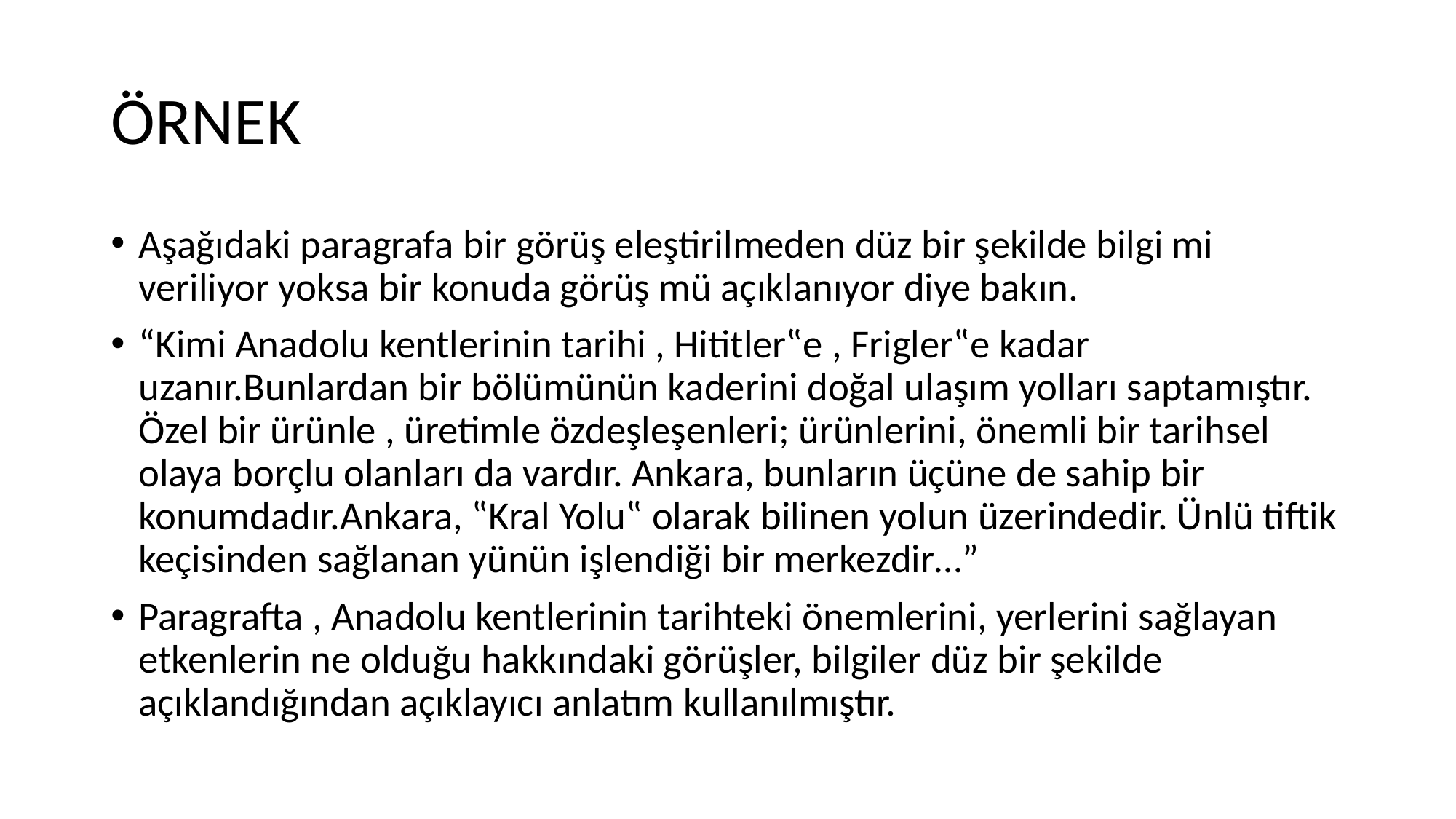

# ÖRNEK
Aşağıdaki paragrafa bir görüş eleştirilmeden düz bir şekilde bilgi mi veriliyor yoksa bir konuda görüş mü açıklanıyor diye bakın.
“Kimi Anadolu kentlerinin tarihi , Hititler‟e , Frigler‟e kadar uzanır.Bunlardan bir bölümünün kaderini doğal ulaşım yolları saptamıştır. Özel bir ürünle , üretimle özdeşleşenleri; ürünlerini, önemli bir tarihsel olaya borçlu olanları da vardır. Ankara, bunların üçüne de sahip bir konumdadır.Ankara, ‟Kral Yolu‟ olarak bilinen yolun üzerindedir. Ünlü tiftik keçisinden sağlanan yünün işlendiği bir merkezdir…”
Paragrafta , Anadolu kentlerinin tarihteki önemlerini, yerlerini sağlayan etkenlerin ne olduğu hakkındaki görüşler, bilgiler düz bir şekilde açıklandığından açıklayıcı anlatım kullanılmıştır.